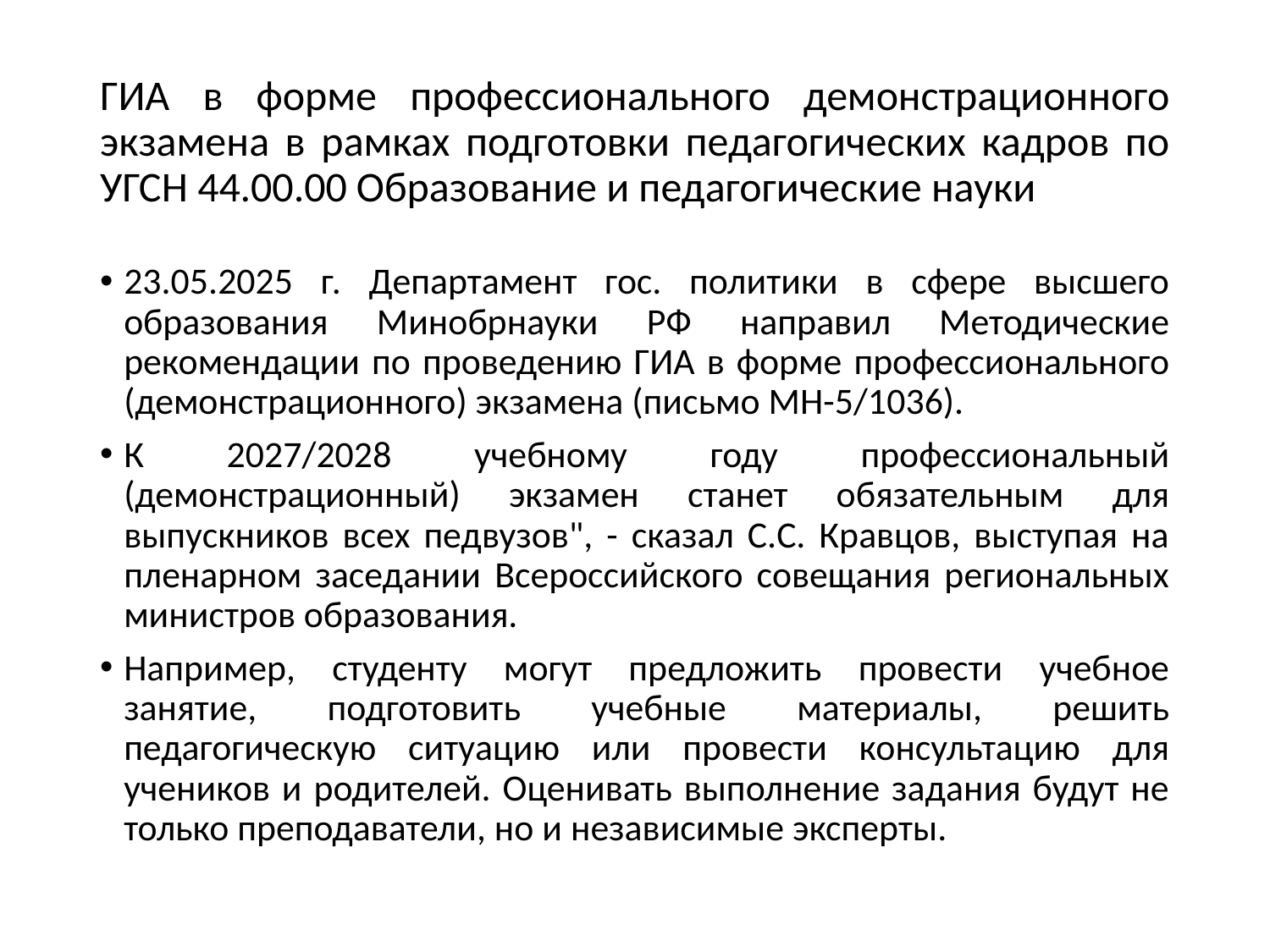

# ГИА в форме профессионального демонстрационного экзамена в рамках подготовки педагогических кадров по УГСН 44.00.00 Образование и педагогические науки
23.05.2025 г. Департамент гос. политики в сфере высшего образования Минобрнауки РФ направил Методические рекомендации по проведению ГИА в форме профессионального (демонстрационного) экзамена (письмо МН-5/1036).
К 2027/2028 учебному году профессиональный (демонстрационный) экзамен станет обязательным для выпускников всех педвузов", - сказал С.С. Кравцов, выступая на пленарном заседании Всероссийского совещания региональных министров образования.
Например, студенту могут предложить провести учебное занятие, подготовить учебные материалы, решить педагогическую ситуацию или провести консультацию для учеников и родителей. Оценивать выполнение задания будут не только преподаватели, но и независимые эксперты.